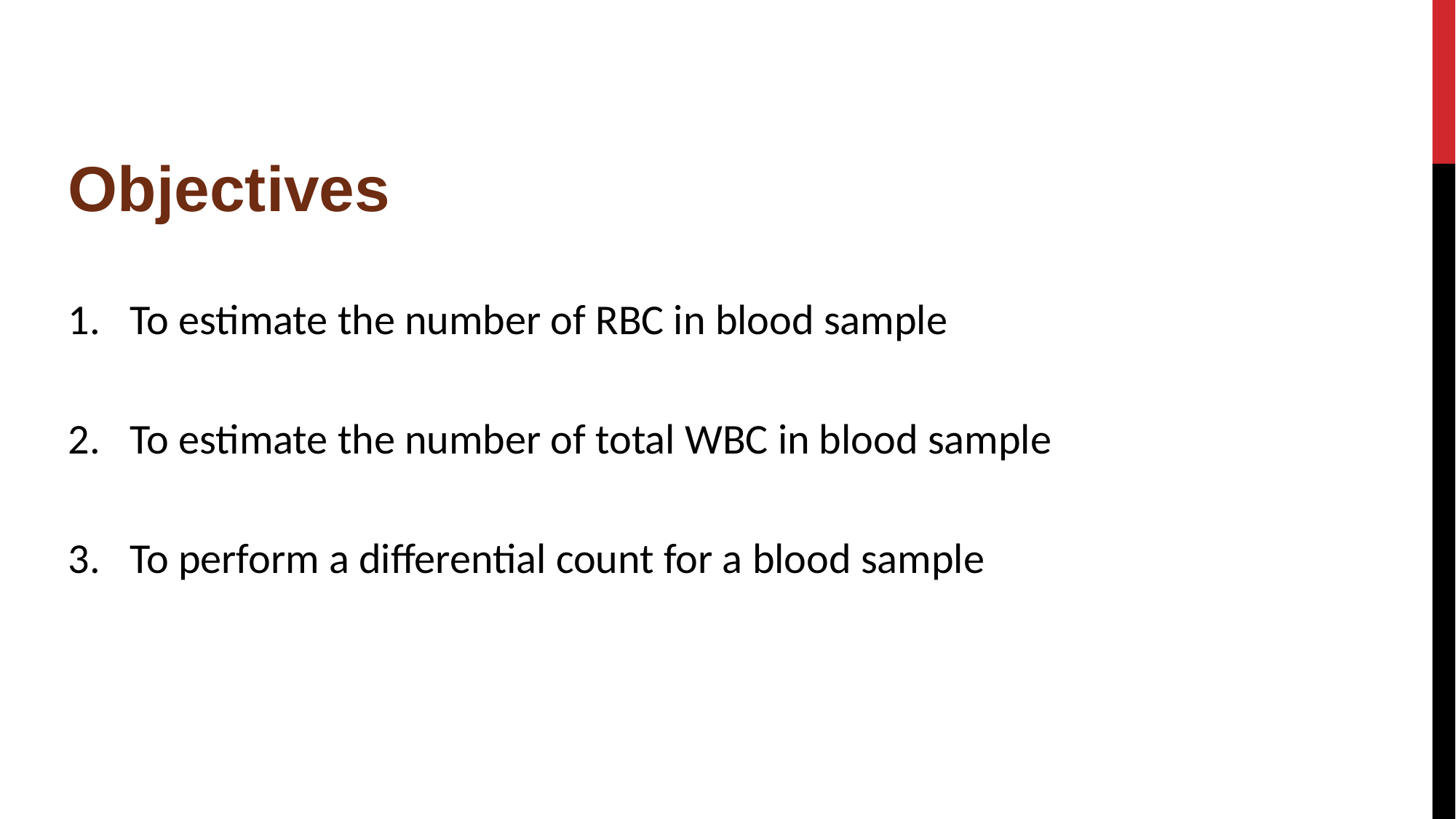

Objectives
To estimate the number of RBC in blood sample
To estimate the number of total WBC in blood sample
To perform a differential count for a blood sample